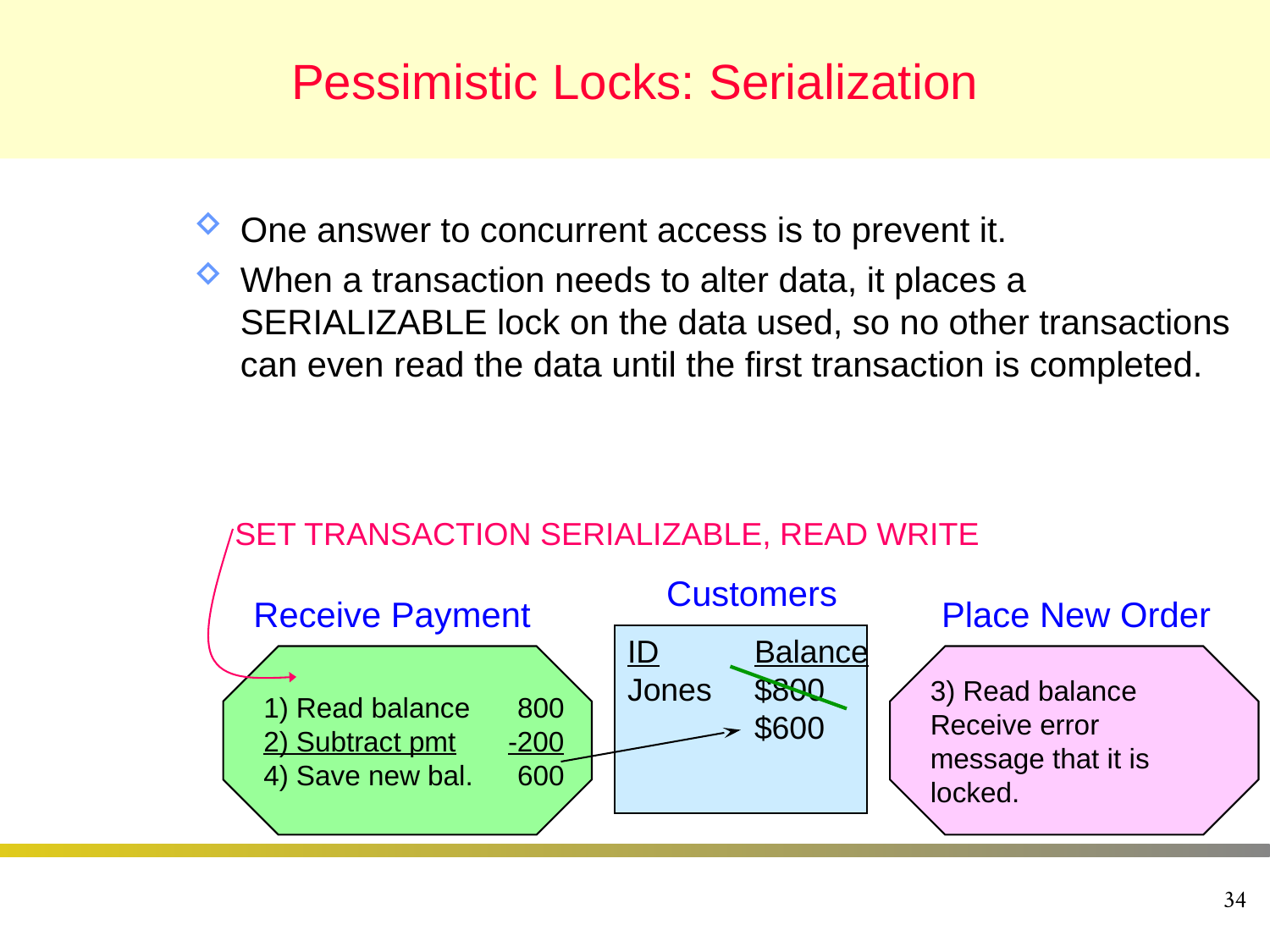

# Pessimistic Locks: Serialization
One answer to concurrent access is to prevent it.
When a transaction needs to alter data, it places a SERIALIZABLE lock on the data used, so no other transactions can even read the data until the first transaction is completed.
SET TRANSACTION SERIALIZABLE, READ WRITE

Customers
Receive Payment
Place New Order
ID	Balance
Jones	$800
	$600

1) Read balance	800
2) Subtract pmt	-200
4) Save new bal.	600
3) Read balance
Receive error message that it is locked.

34